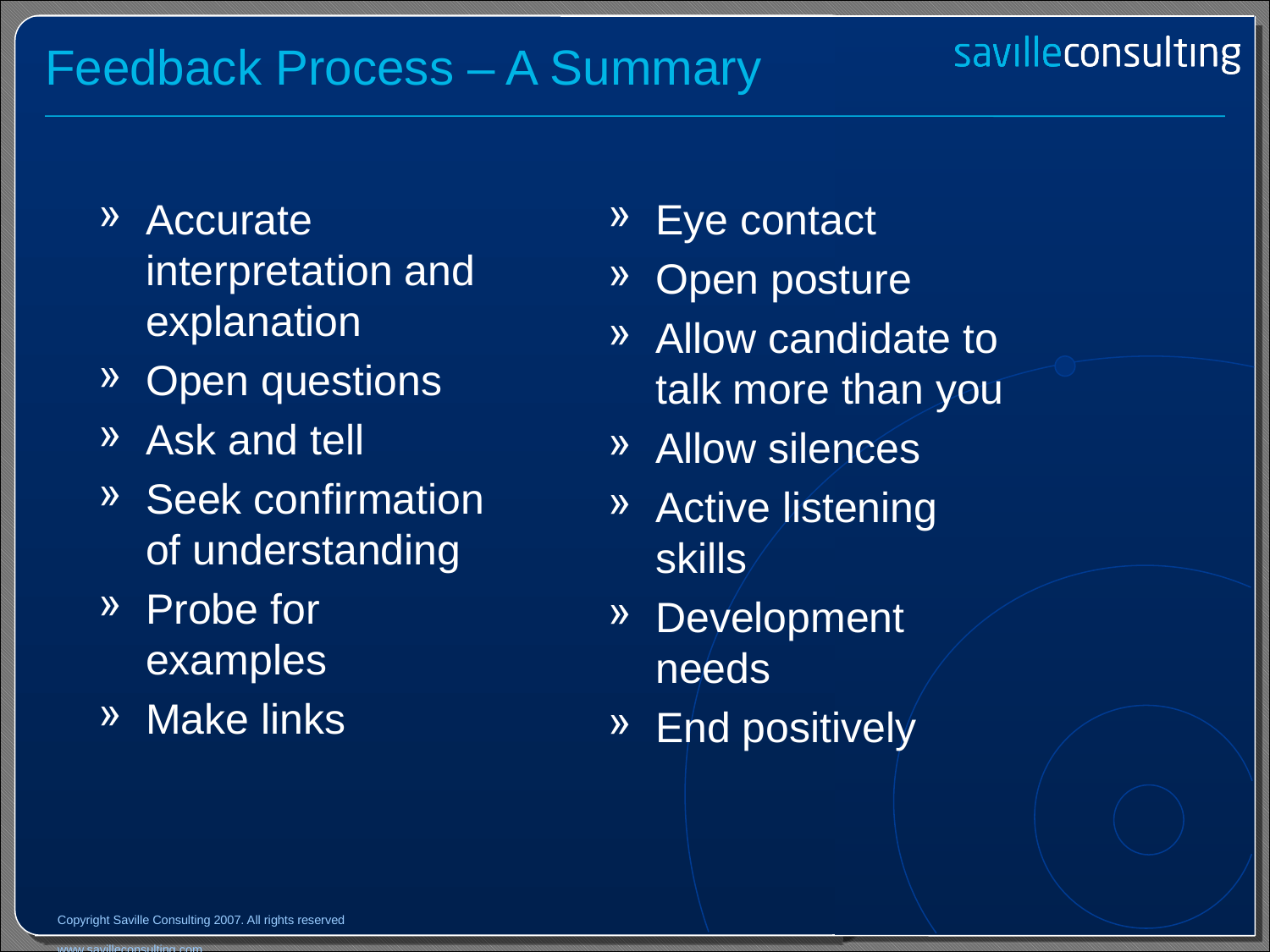

# Feedback Process – A Summary
Accurate interpretation and explanation
Open questions
Ask and tell
Seek confirmation of understanding
Probe for examples
Make links

Eye contact
Open posture
Allow candidate to talk more than you
Allow silences
Active listening skills
Development needs
End positively